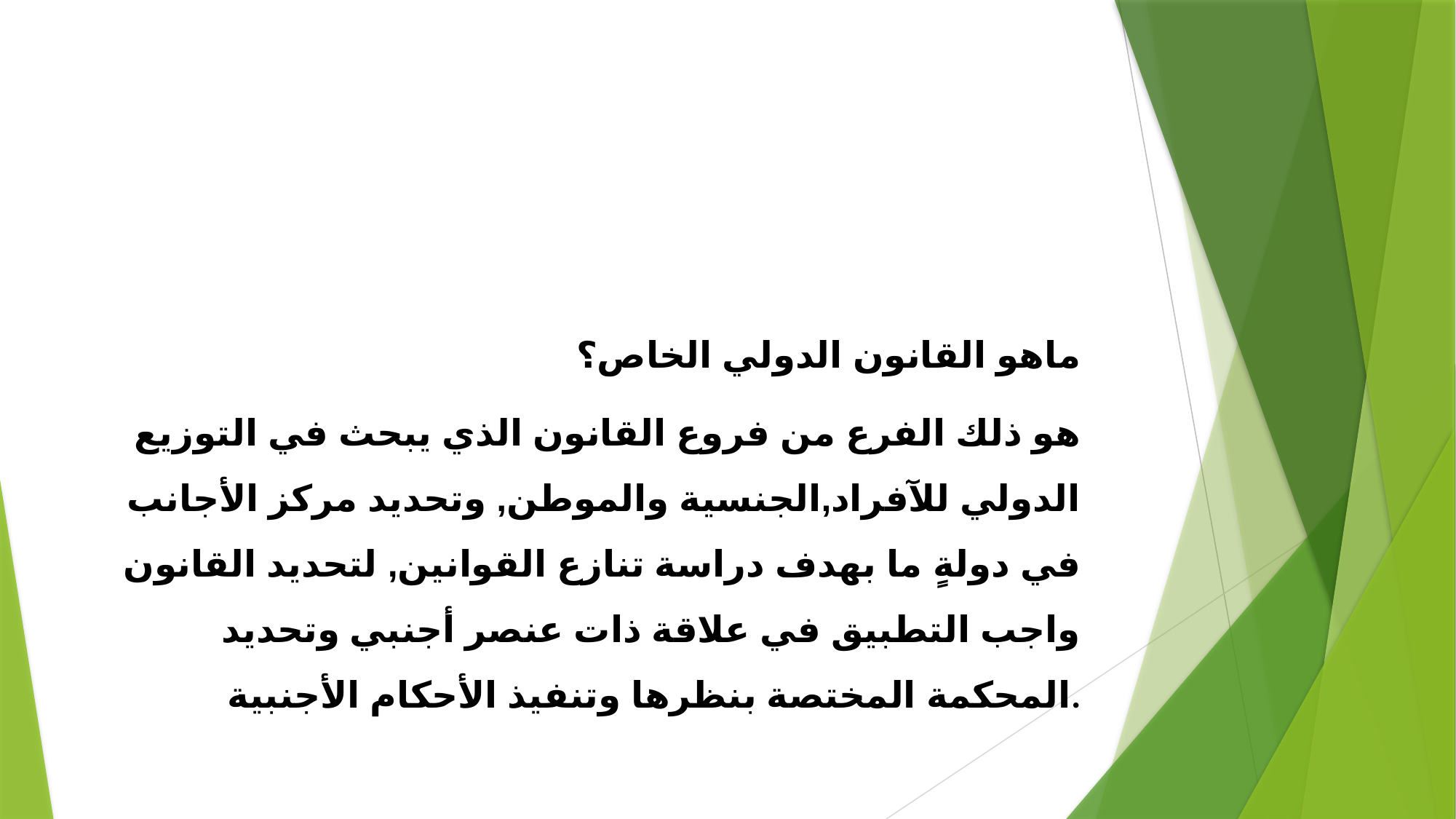

ماهو القانون الدولي الخاص؟
هو ذلك الفرع من فروع القانون الذي يبحث في التوزيع الدولي للآفراد,الجنسية والموطن, وتحديد مركز الأجانب في دولةٍ ما بهدف دراسة تنازع القوانين, لتحديد القانون واجب التطبيق في علاقة ذات عنصر أجنبي وتحديد المحكمة المختصة بنظرها وتنفيذ الأحكام الأجنبية.